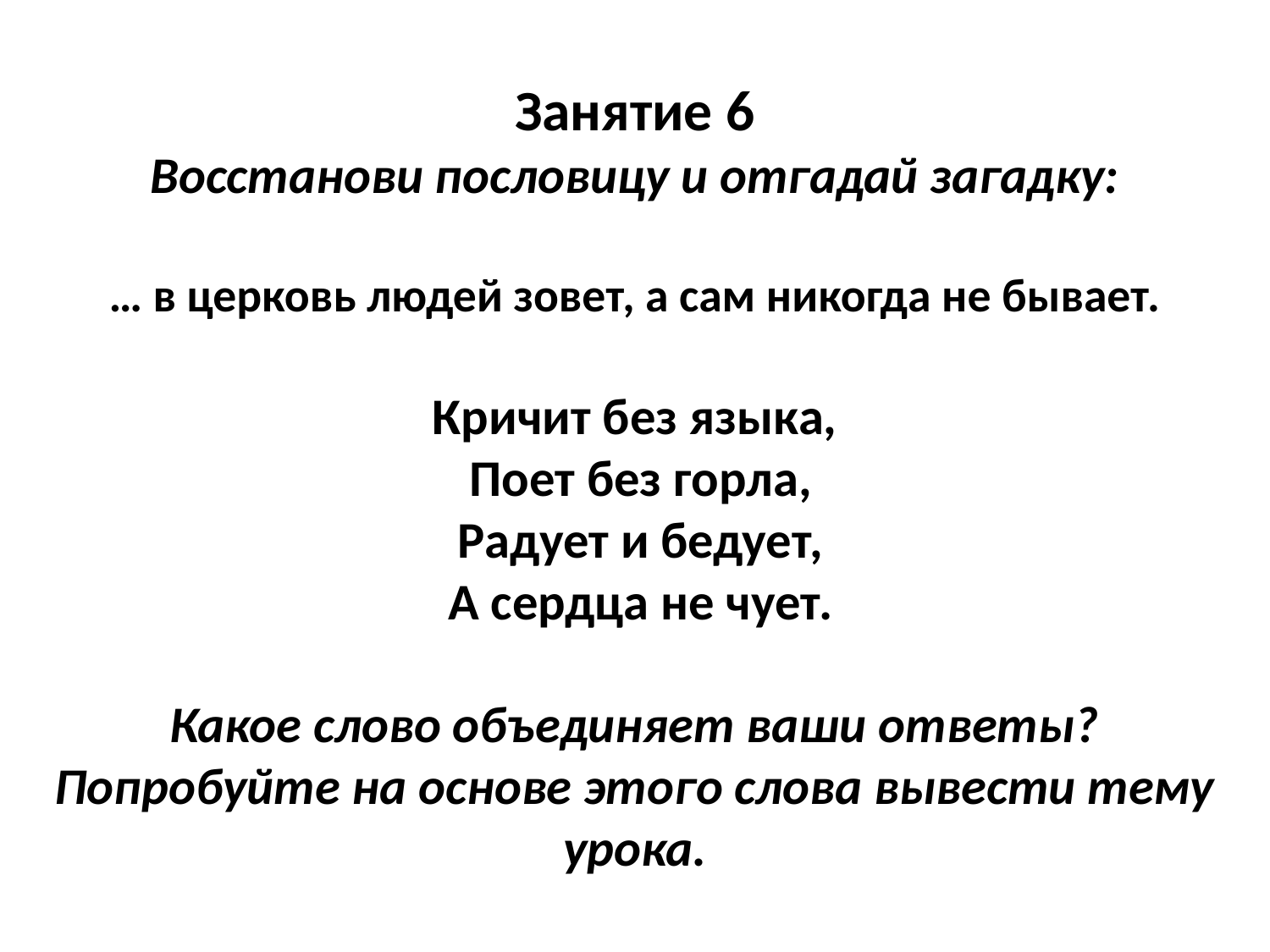

# Занятие 6 Восстанови пословицу и отгадай загадку: … в церковь людей зовет, а сам никогда не бывает.   Кричит без языка, Поет без горла, Радует и бедует, А сердца не чует.   Какое слово объединяет ваши ответы? Попробуйте на основе этого слова вывести тему урока.